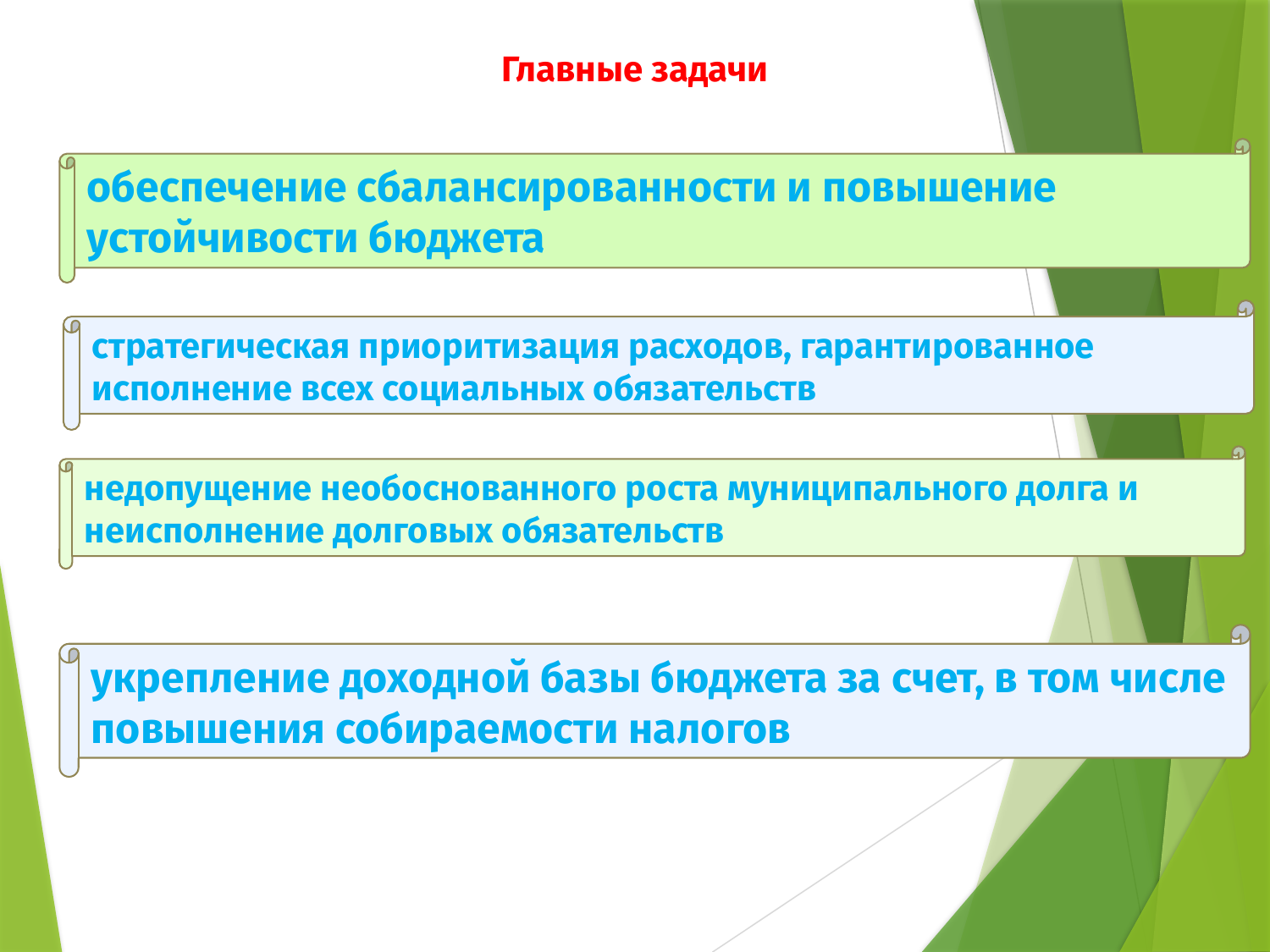

# Главные задачи
обеспечение сбалансированности и повышение устойчивости бюджета
стратегическая приоритизация расходов, гарантированное исполнение всех социальных обязательств
недопущение необоснованного роста муниципального долга и неисполнение долговых обязательств
укрепление доходной базы бюджета за счет, в том числе повышения собираемости налогов